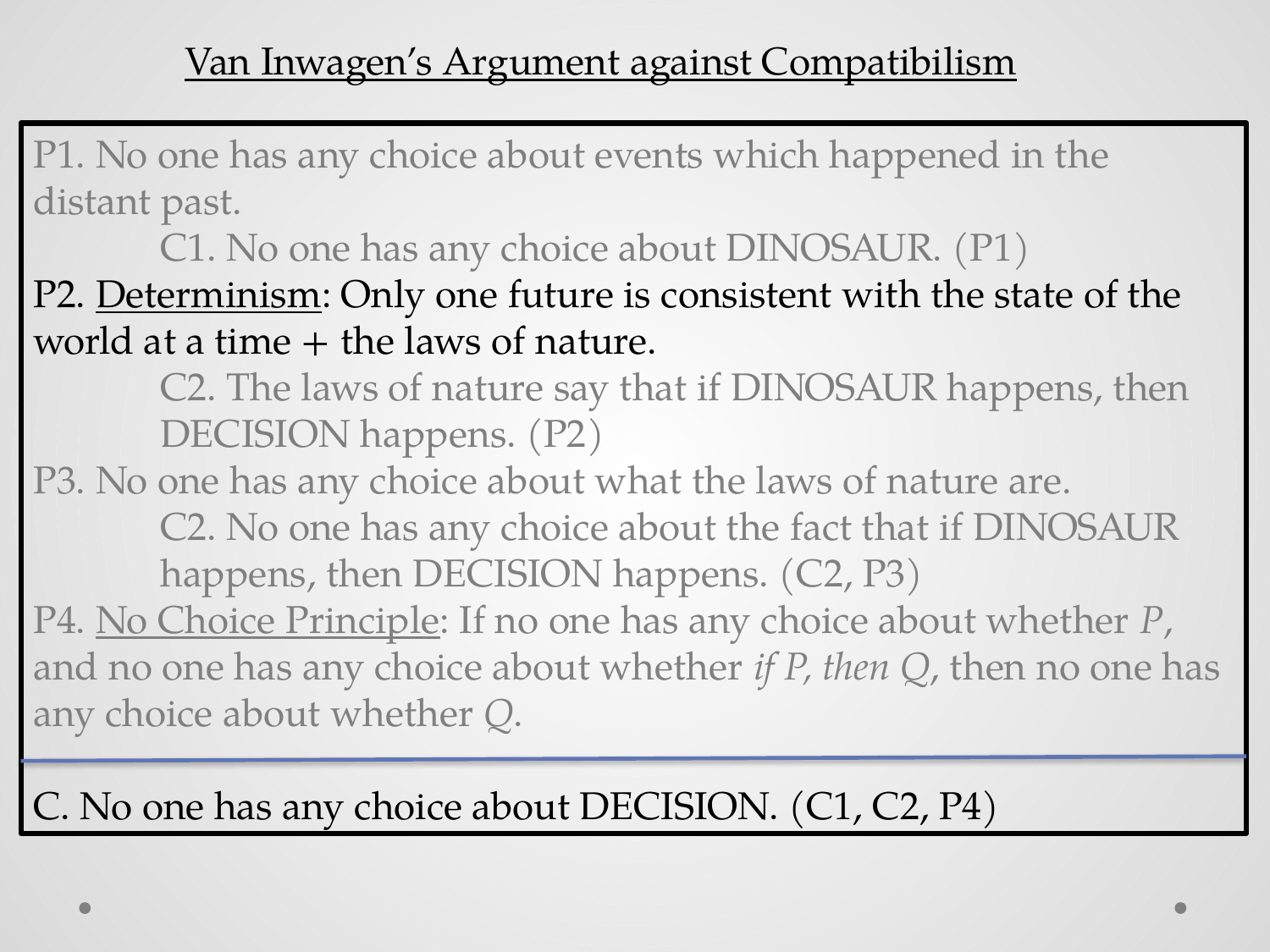

Van Inwagen’s Argument against Compatibilism
P1. No one has any choice about events which happened in the distant past.
	C1. No one has any choice about DINOSAUR. (P1)
P2. Determinism: Only one future is consistent with the state of the world at a time + the laws of nature.
	C2. The laws of nature say that if DINOSAUR happens, then 	DECISION happens. (P2)
P3. No one has any choice about what the laws of nature are.
	C2. No one has any choice about the fact that if DINOSAUR 	happens, then DECISION happens. (C2, P3)
P4. No Choice Principle: If no one has any choice about whether P, and no one has any choice about whether if P, then Q, then no one has any choice about whether Q.

C. No one has any choice about DECISION. (C1, C2, P4)